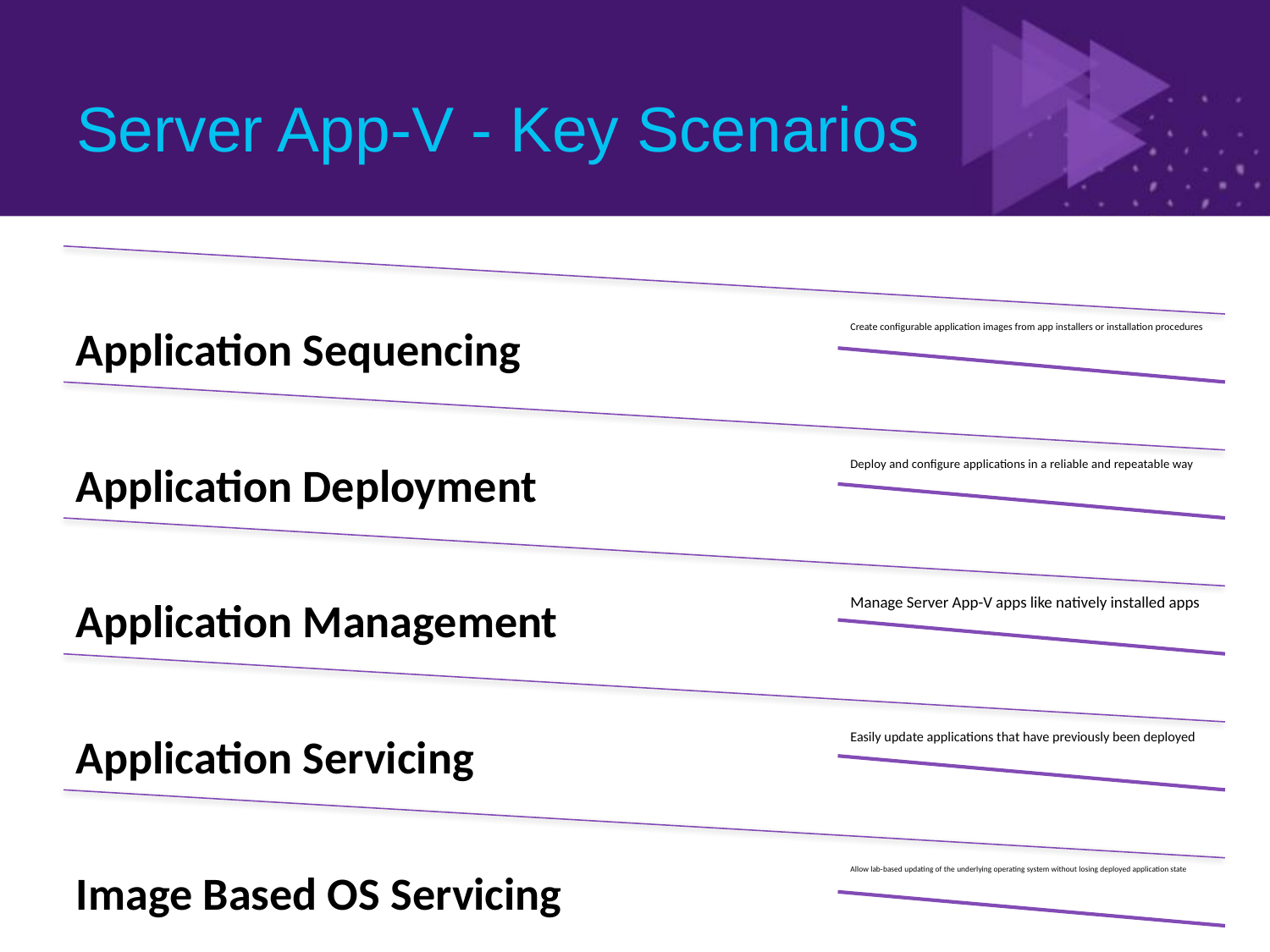

# Server App-V - Key Scenarios
Application Sequencing
Application Deployment
Application Servicing
Image Based OS Servicing
Application Management
Create configurable application images from app installers or installation procedures
Deploy and configure applications in a reliable and repeatable way
Manage Server App-V apps like natively installed apps
Easily update applications that have previously been deployed
Allow lab-based updating of the underlying operating system without losing deployed application state